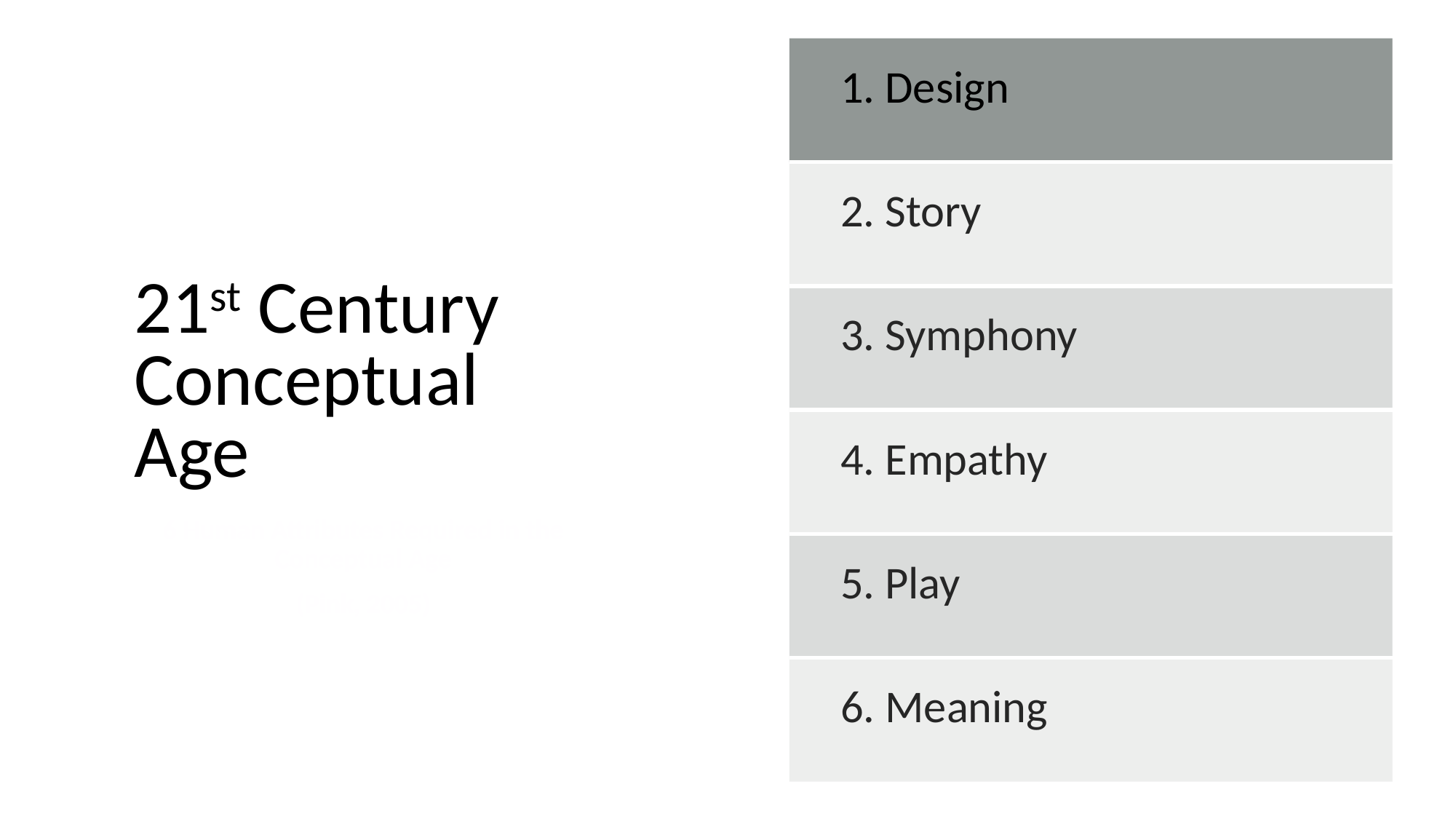

| 1. Design |
| --- |
| 2. Story |
| 3. Symphony |
| 4. Empathy |
| 5. Play |
| 6. Meaning |
# 21st Century Conceptual Age
6 Human Attributes Required in the Conceptual Age
(Pink, 2005)